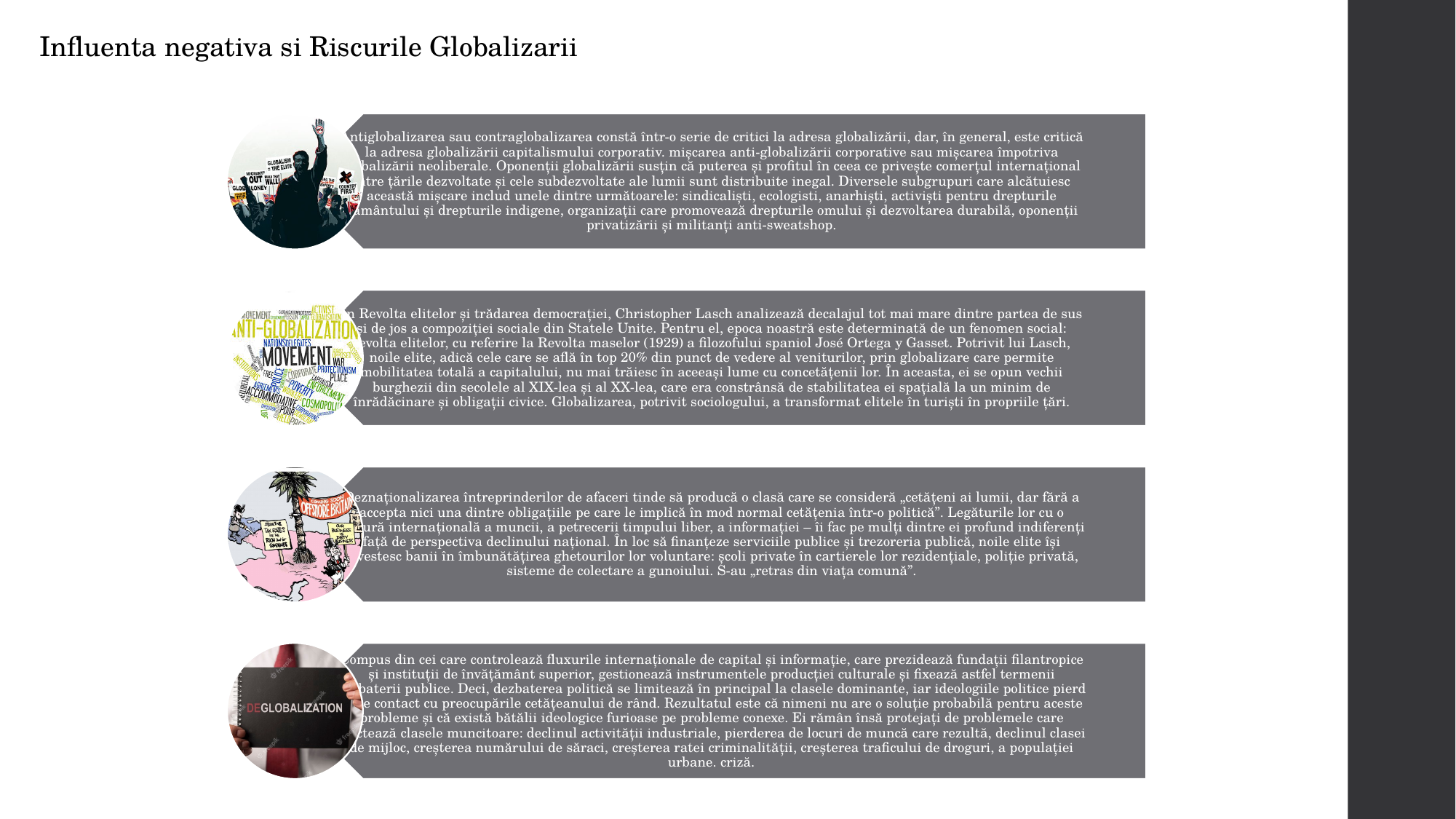

Influenta negativa si Riscurile Globalizarii
Antiglobalizarea sau contraglobalizarea constă într-o serie de critici la adresa globalizării, dar, în general, este critică la adresa globalizării capitalismului corporativ. mișcarea anti-globalizării corporative sau mișcarea împotriva globalizării neoliberale. Oponenții globalizării susțin că puterea și profitul în ceea ce privește comerțul internațional între țările dezvoltate și cele subdezvoltate ale lumii sunt distribuite inegal. Diversele subgrupuri care alcătuiesc această mișcare includ unele dintre următoarele: sindicaliști, ecologisti, anarhiști, activiști pentru drepturile pământului și drepturile indigene, organizații care promovează drepturile omului și dezvoltarea durabilă, oponenții privatizării și militanți anti-sweatshop.
În Revolta elitelor și trădarea democrației, Christopher Lasch analizează decalajul tot mai mare dintre partea de sus și de jos a compoziției sociale din Statele Unite. Pentru el, epoca noastră este determinată de un fenomen social: revolta elitelor, cu referire la Revolta maselor (1929) a filozofului spaniol José Ortega y Gasset. Potrivit lui Lasch, noile elite, adică cele care se află în top 20% din punct de vedere al veniturilor, prin globalizare care permite mobilitatea totală a capitalului, nu mai trăiesc în aceeași lume cu concetățenii lor. În aceasta, ei se opun vechii burghezii din secolele al XIX-lea și al XX-lea, care era constrânsă de stabilitatea ei spațială la un minim de înrădăcinare și obligații civice. Globalizarea, potrivit sociologului, a transformat elitele în turiști în propriile țări.
Deznaționalizarea întreprinderilor de afaceri tinde să producă o clasă care se consideră „cetățeni ai lumii, dar fără a accepta nici una dintre obligațiile pe care le implică în mod normal cetățenia într-o politică”. Legăturile lor cu o cultură internațională a muncii, a petrecerii timpului liber, a informației – îi fac pe mulți dintre ei profund indiferenți față de perspectiva declinului național. În loc să finanțeze serviciile publice și trezoreria publică, noile elite își investesc banii în îmbunătățirea ghetourilor lor voluntare: școli private în cartierele lor rezidențiale, poliție privată, sisteme de colectare a gunoiului. S-au „retras din viața comună”.
Compus din cei care controlează fluxurile internaționale de capital și informație, care prezidează fundații filantropice și instituții de învățământ superior, gestionează instrumentele producției culturale și fixează astfel termenii dezbaterii publice. Deci, dezbaterea politică se limitează în principal la clasele dominante, iar ideologiile politice pierd orice contact cu preocupările cetăţeanului de rând. Rezultatul este că nimeni nu are o soluție probabilă pentru aceste probleme și că există bătălii ideologice furioase pe probleme conexe. Ei rămân însă protejați de problemele care afectează clasele muncitoare: declinul activității industriale, pierderea de locuri de muncă care rezultă, declinul clasei de mijloc, creșterea numărului de săraci, creșterea ratei criminalității, creșterea traficului de droguri, a populației urbane. criză.